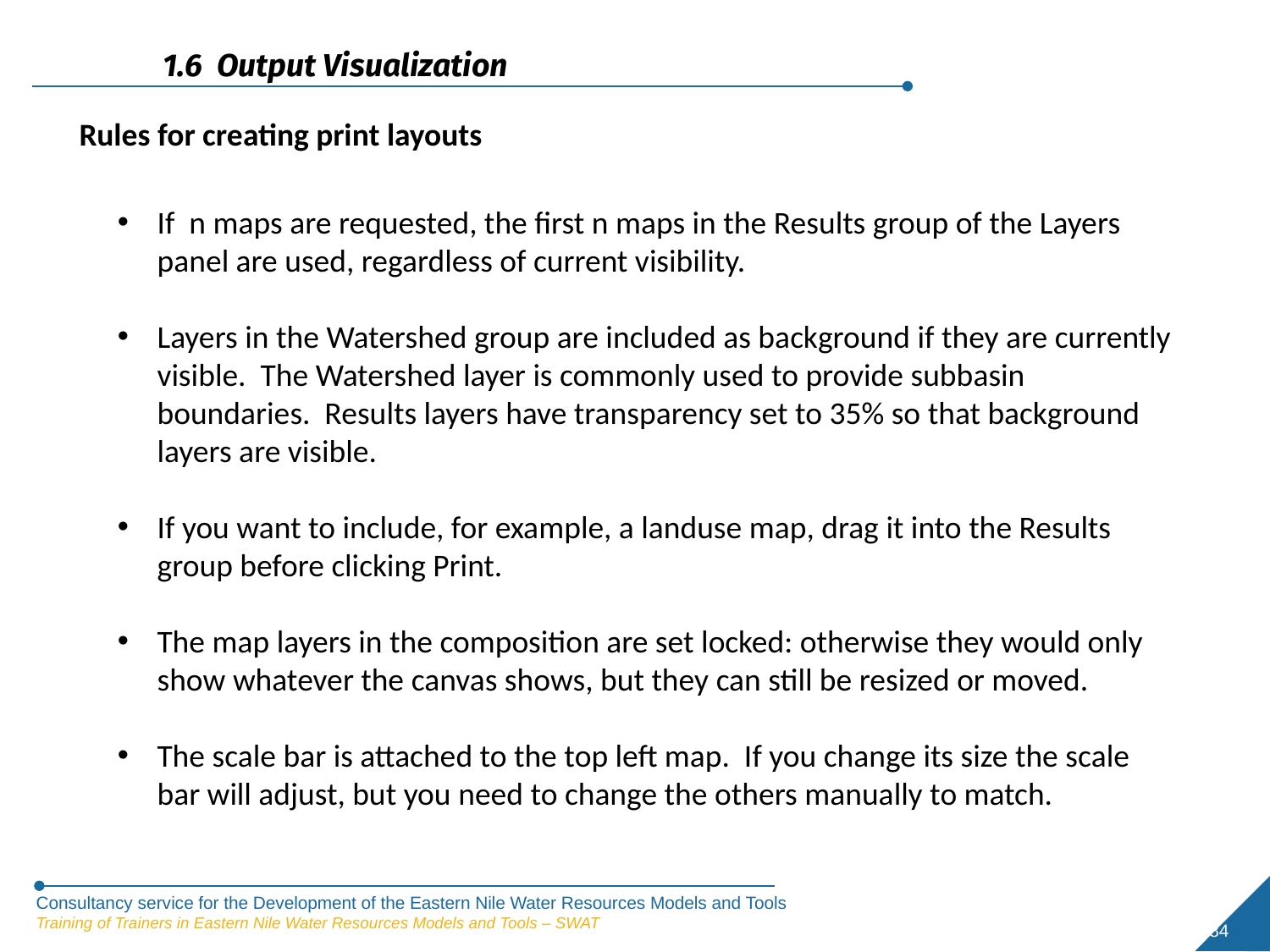

1.6  Output Visualization
Rules for creating print layouts
If  n maps are requested, the first n maps in the Results group of the Layers panel are used, regardless of current visibility.

Layers in the Watershed group are included as background if they are currently visible.  The Watershed layer is commonly used to provide subbasin boundaries.  Results layers have transparency set to 35% so that background layers are visible.

If you want to include, for example, a landuse map, drag it into the Results group before clicking Print.

The map layers in the composition are set locked: otherwise they would only show whatever the canvas shows, but they can still be resized or moved.

The scale bar is attached to the top left map.  If you change its size the scale bar will adjust, but you need to change the others manually to match.